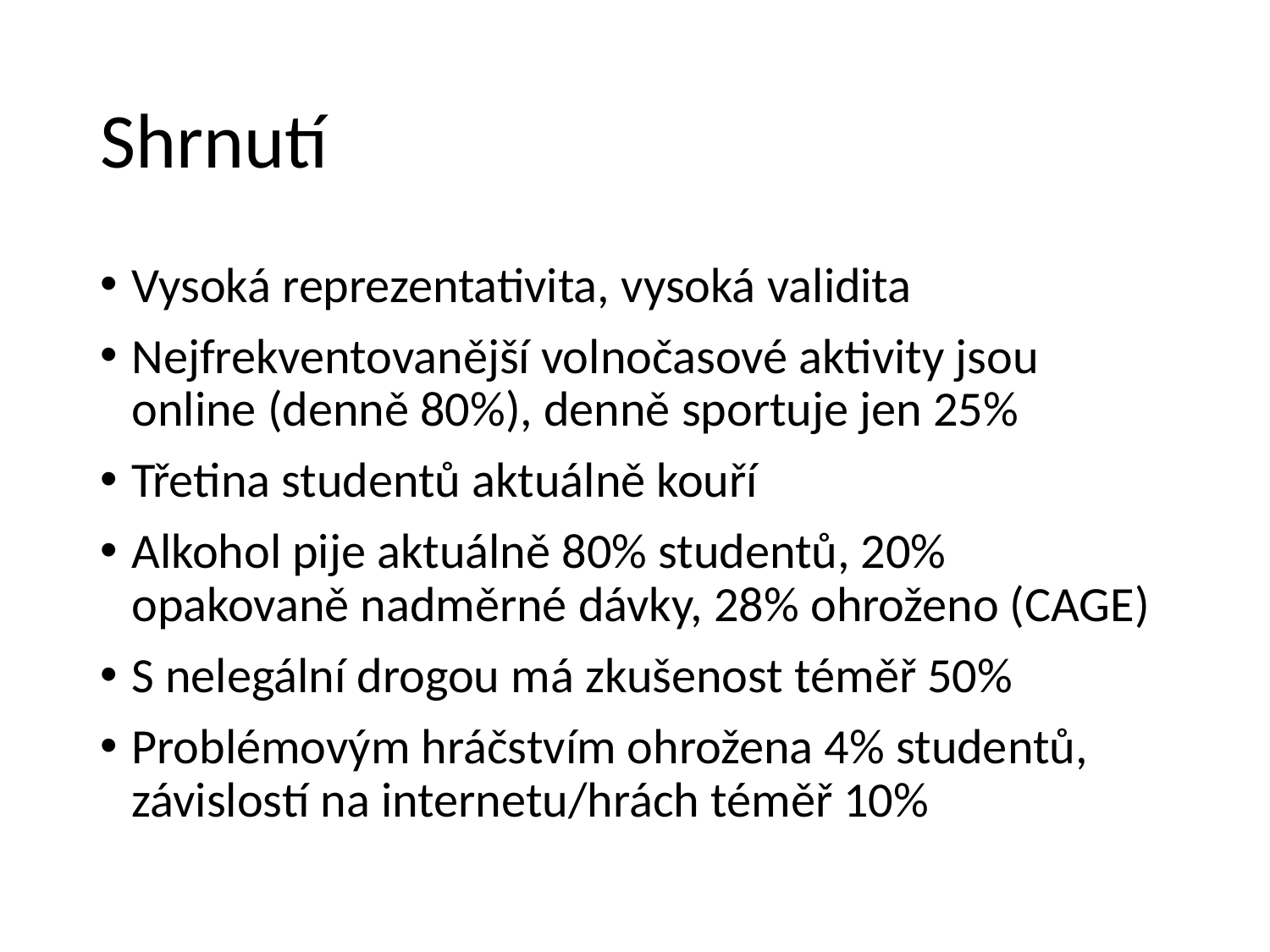

# Shrnutí
Vysoká reprezentativita, vysoká validita
Nejfrekventovanější volnočasové aktivity jsou online (denně 80%), denně sportuje jen 25%
Třetina studentů aktuálně kouří
Alkohol pije aktuálně 80% studentů, 20% opakovaně nadměrné dávky, 28% ohroženo (CAGE)
S nelegální drogou má zkušenost téměř 50%
Problémovým hráčstvím ohrožena 4% studentů, závislostí na internetu/hrách téměř 10%